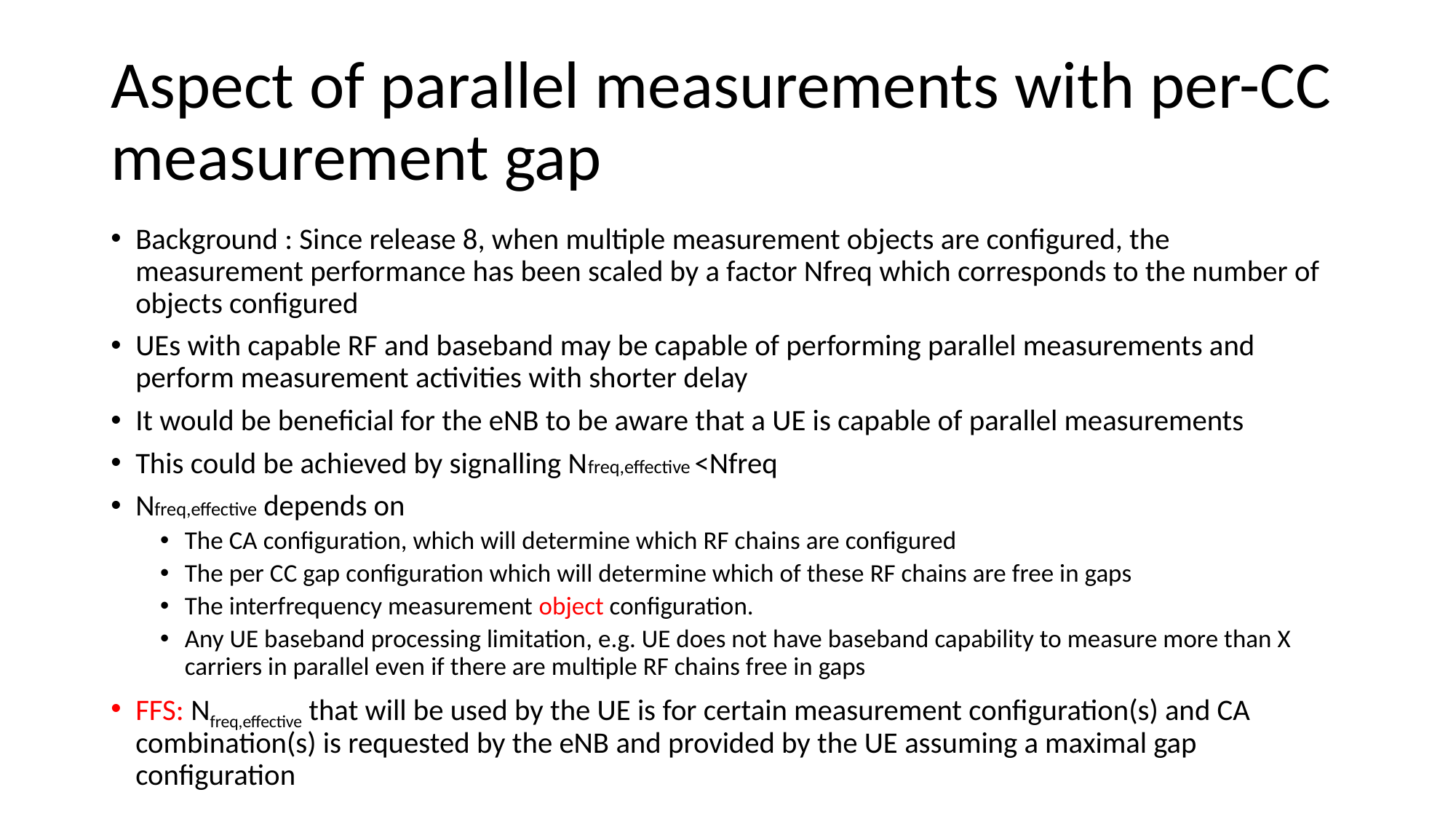

# Aspect of parallel measurements with per-CC measurement gap
Background : Since release 8, when multiple measurement objects are configured, the measurement performance has been scaled by a factor Nfreq which corresponds to the number of objects configured
UEs with capable RF and baseband may be capable of performing parallel measurements and perform measurement activities with shorter delay
It would be beneficial for the eNB to be aware that a UE is capable of parallel measurements
This could be achieved by signalling Nfreq,effective <Nfreq
Nfreq,effective depends on
The CA configuration, which will determine which RF chains are configured
The per CC gap configuration which will determine which of these RF chains are free in gaps
The interfrequency measurement object configuration.
Any UE baseband processing limitation, e.g. UE does not have baseband capability to measure more than X carriers in parallel even if there are multiple RF chains free in gaps
FFS: Nfreq,effective that will be used by the UE is for certain measurement configuration(s) and CA combination(s) is requested by the eNB and provided by the UE assuming a maximal gap configuration